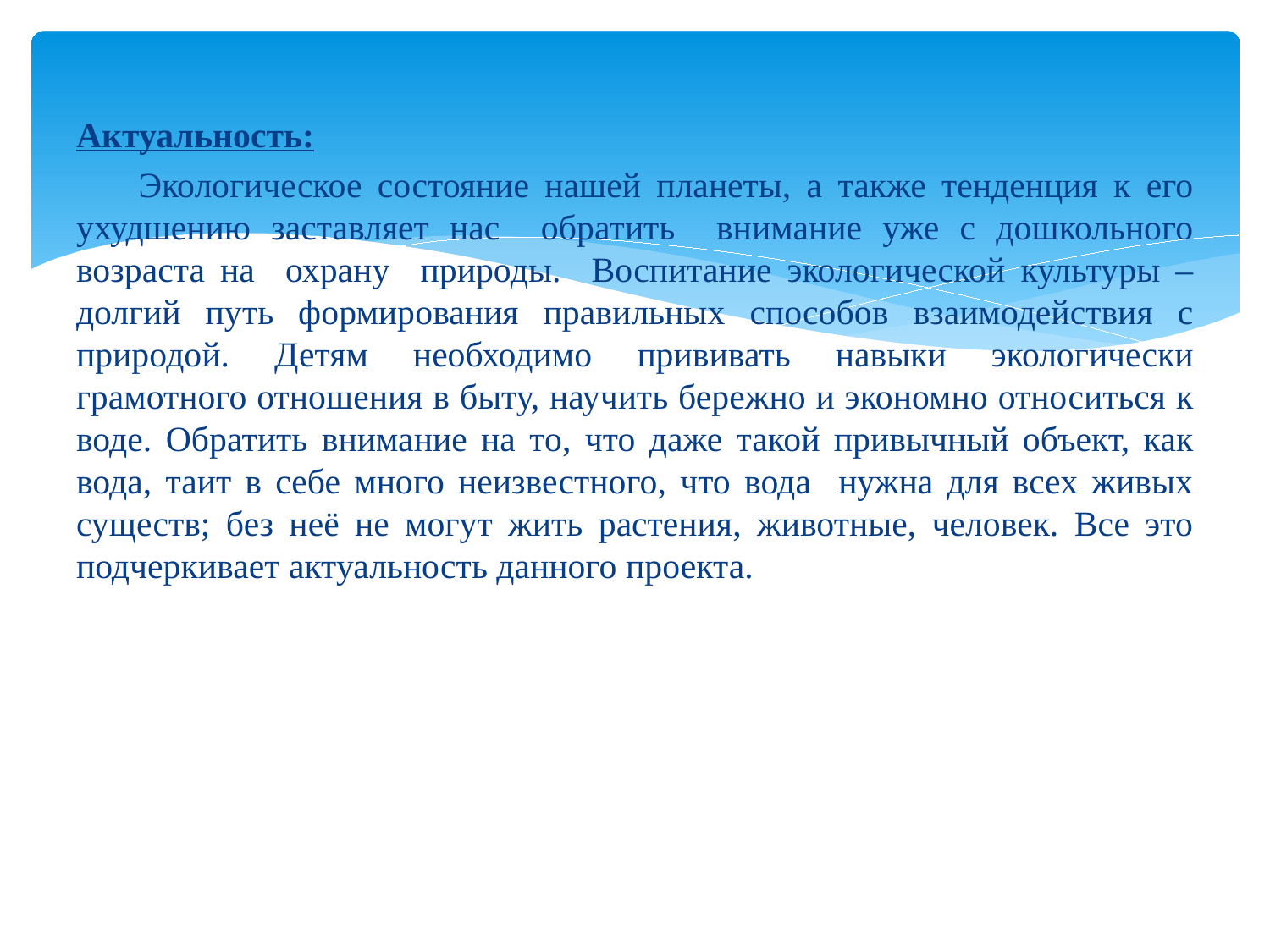

Актуальность:
    Экологическое состояние нашей планеты, а также тенденция к его ухудшению заставляет нас  обратить  внимание уже с дошкольного возраста на  охрану  природы.  Воспитание экологической культуры – долгий путь формирования правильных способов взаимодействия с природой. Детям необходимо прививать навыки экологически грамотного отношения в быту, научить бережно и экономно относиться к воде. Обратить внимание на то, что даже такой привычный объект, как вода, таит в себе много неизвестного, что вода  нужна для всех живых существ; без неё не могут жить растения, животные, человек. Все это подчеркивает актуальность данного проекта.